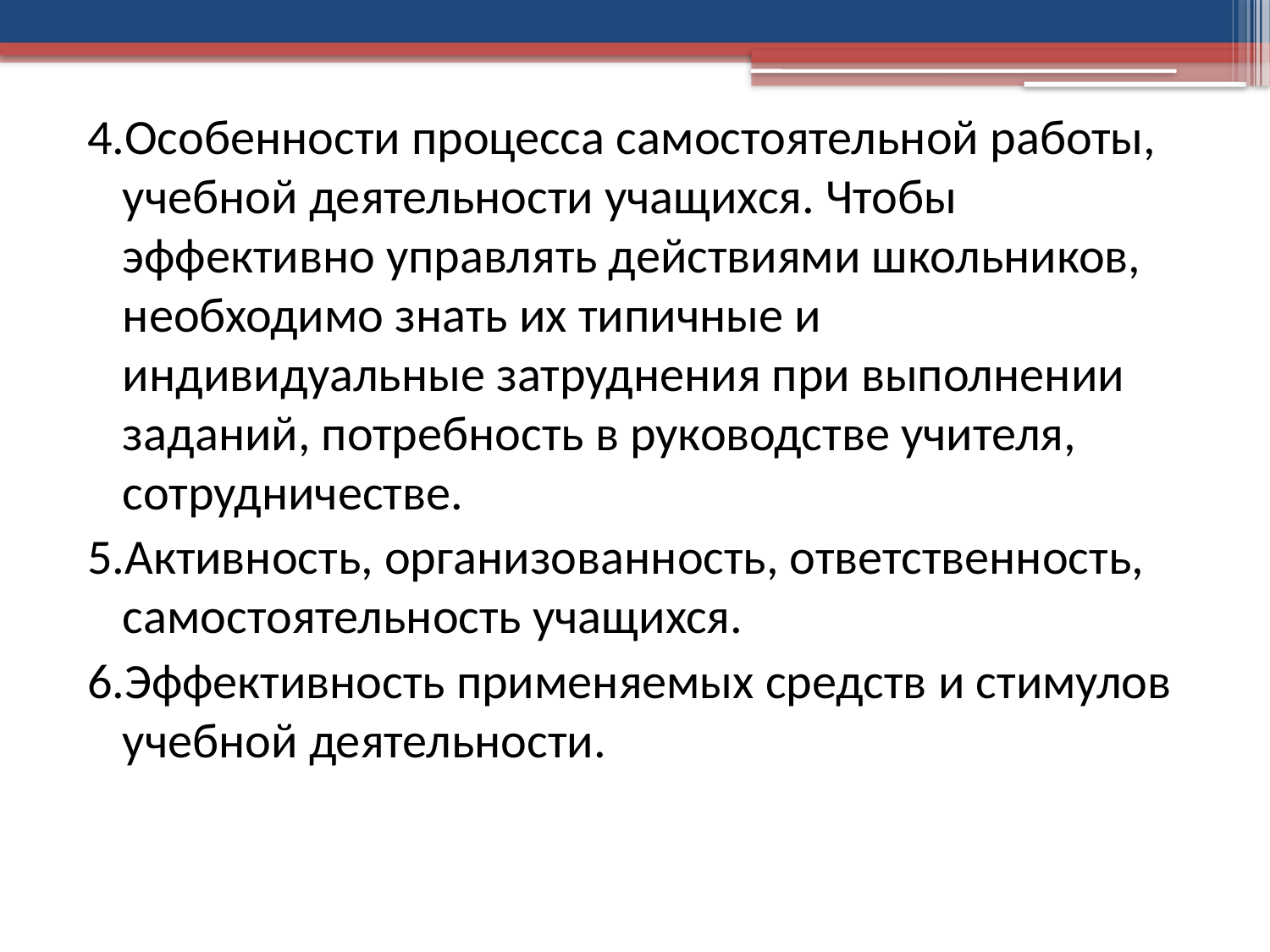

4.Особенности процесса самостоятельной работы, учебной деятельности учащихся. Чтобы эффективно управлять действиями школьников, необходимо знать их типичные и индивидуальные затруднения при выполнении заданий, потребность в руководстве учителя, сотрудничестве.
5.Активность, организованность, ответственность, самостоятельность учащихся.
6.Эффективность применяемых средств и стимулов учебной деятельности.

#